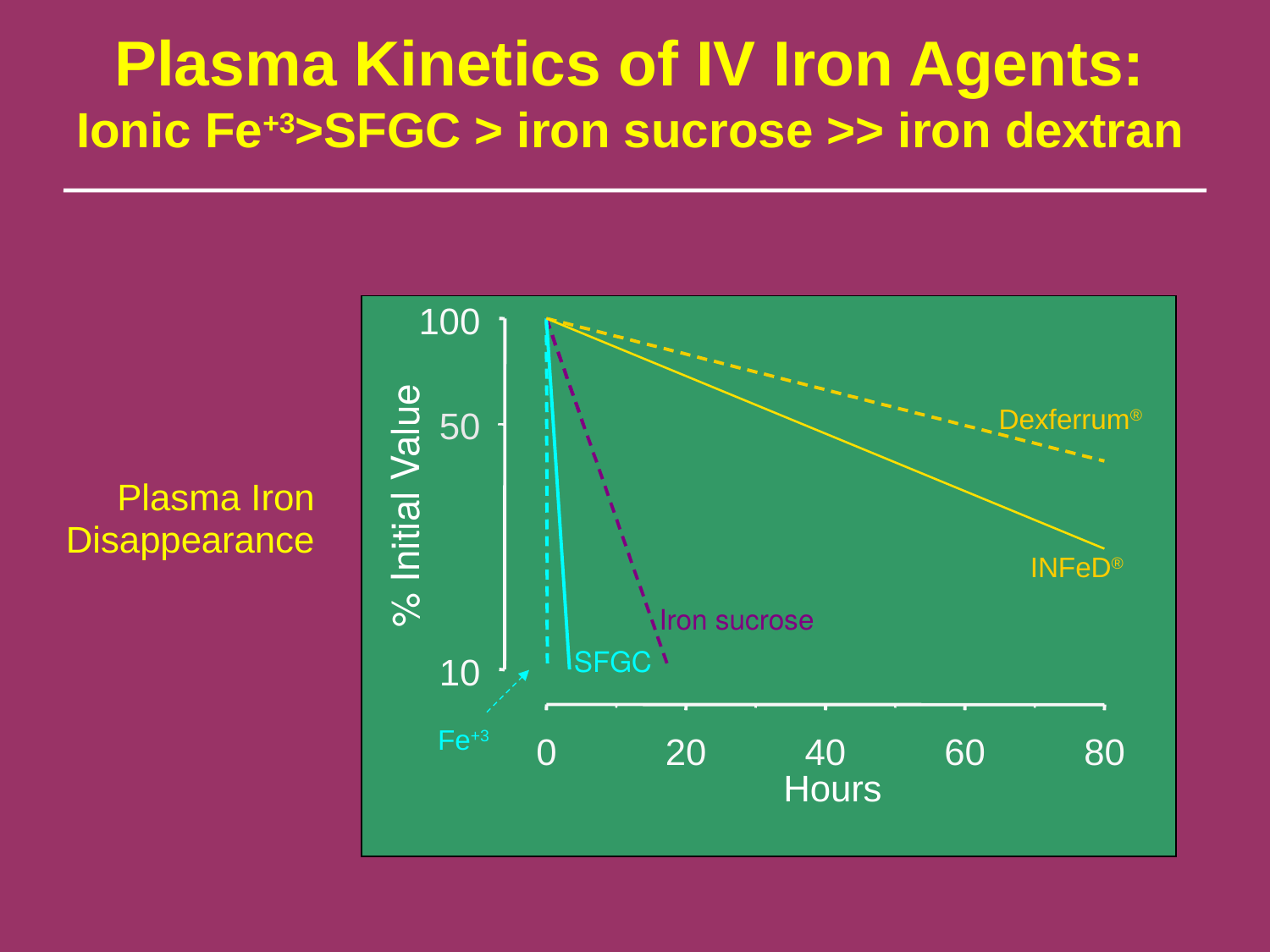

# Plasma Kinetics of IV Iron Agents: Ionic Fe+3>SFGC > iron sucrose >> iron dextran

100

Dexferrum®

50

% Initial Value

Plasma Iron

Disappearance

INFeD®

Iron sucrose

SFGC
10

Fe+3
0
20
40
60
80
Hours